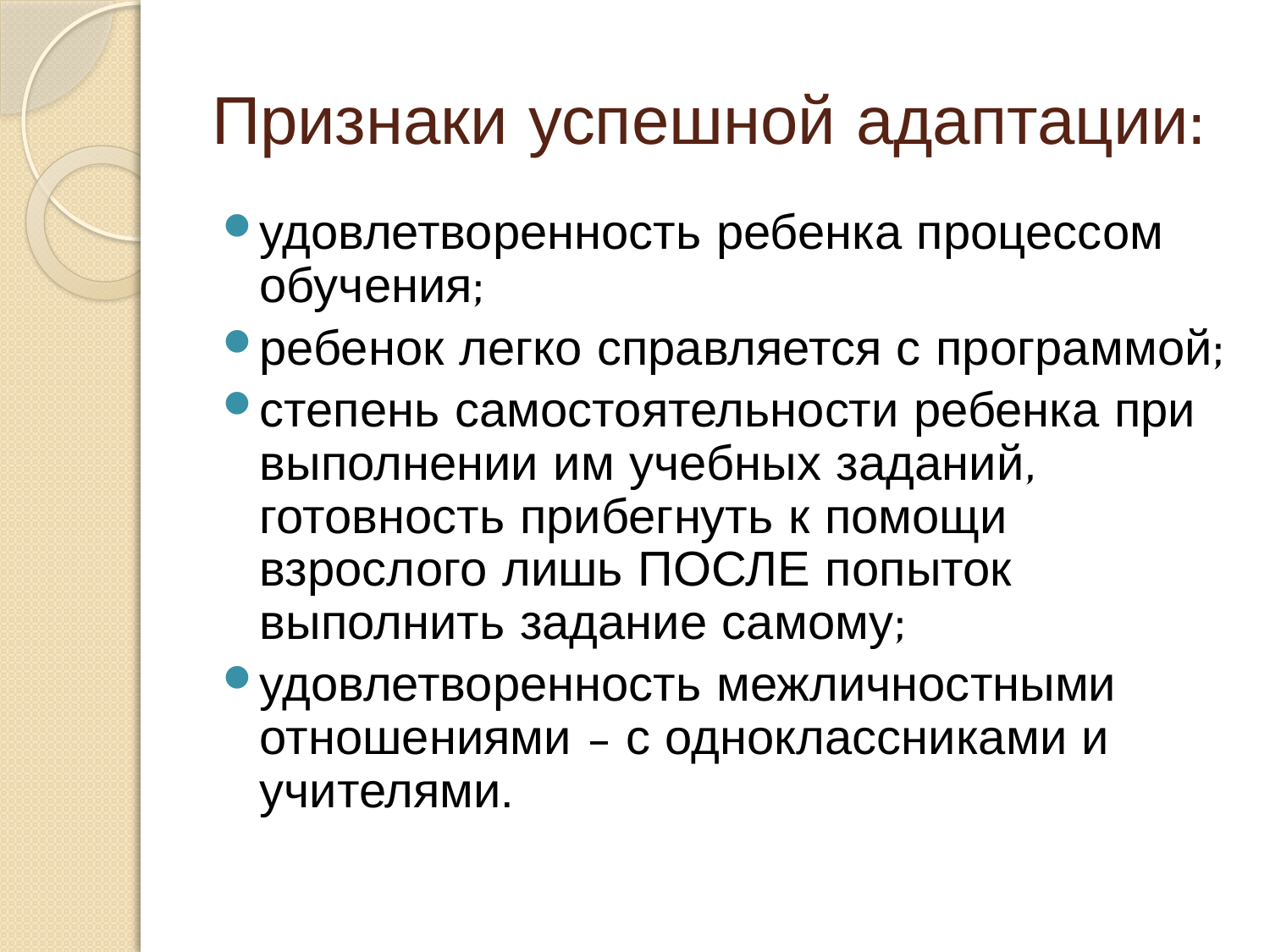

# Признаки успешной адаптации:
удовлетворенность ребенка процессом обучения;
ребенок легко справляется с программой;
степень самостоятельности ребенка при выполнении им учебных заданий, готовность прибегнуть к помощи взрослого лишь ПОСЛЕ попыток выполнить задание самому;
удовлетворенность межличностными отношениями – с одноклассниками и учителями.